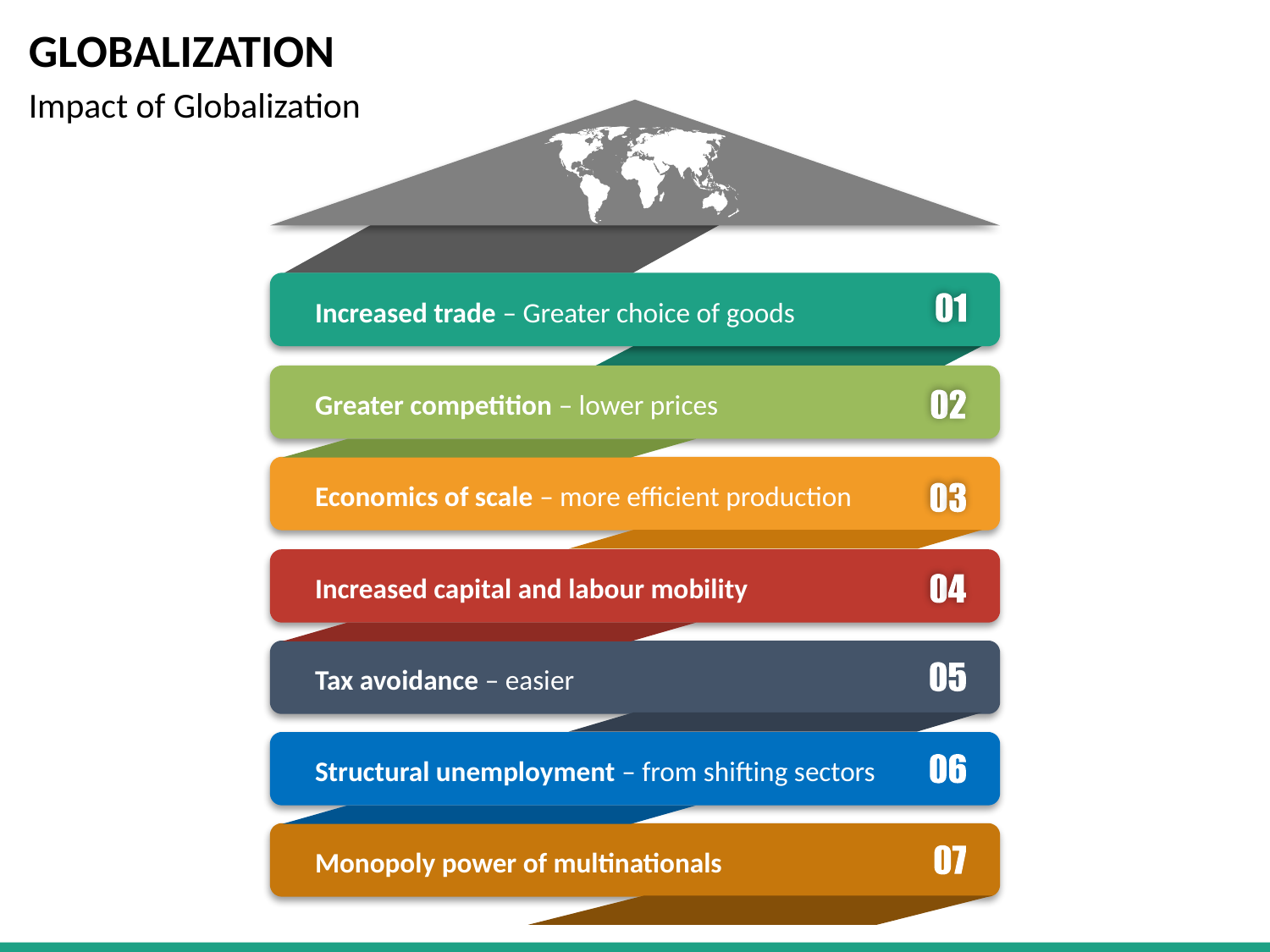

# GLOBALIZATION
Impact of Globalization

Increased trade – Greater choice of goods

Greater competition – lower prices

Economics of scale – more efficient production

Increased capital and labour mobility

Tax avoidance – easier

Structural unemployment – from shifting sectors

Monopoly power of multinationals